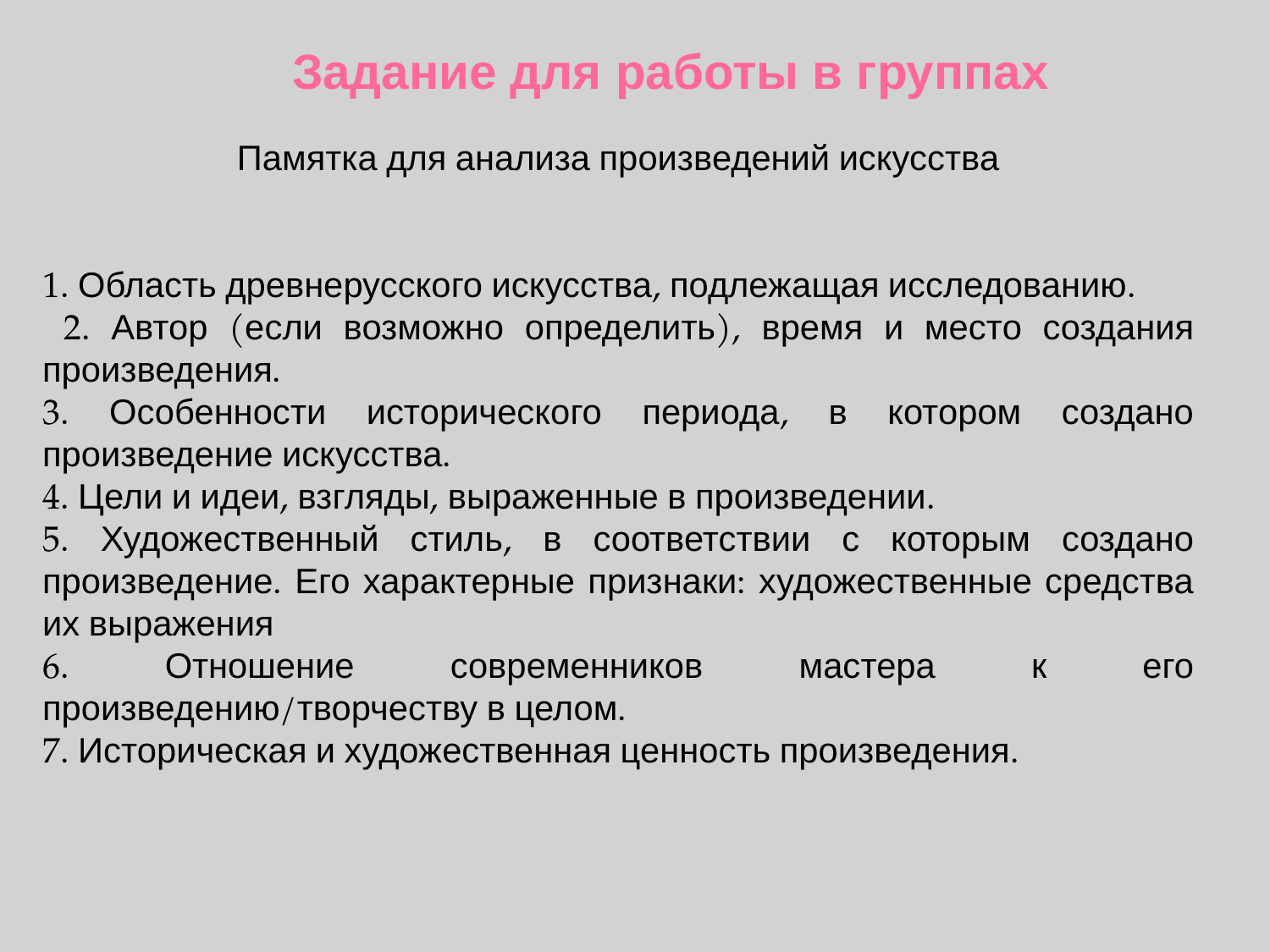

# Задание для работы в группах
Памятка для анализа произведений искусства

1. Область древнерусского искусства, подлежащая исследованию.
 2. Автор (если возможно определить), время и место создания произведения.
3. Особенности исторического периода, в котором создано произведение искусства.
4. Цели и идеи, взгляды, выраженные в произведении.
5. Художественный стиль, в соответствии с которым создано произведение. Его характерные признаки: художественные средства их выражения
6. Отношение современников мастера к его произведению/творчеству в целом.
7. Историческая и художественная ценность произведения.